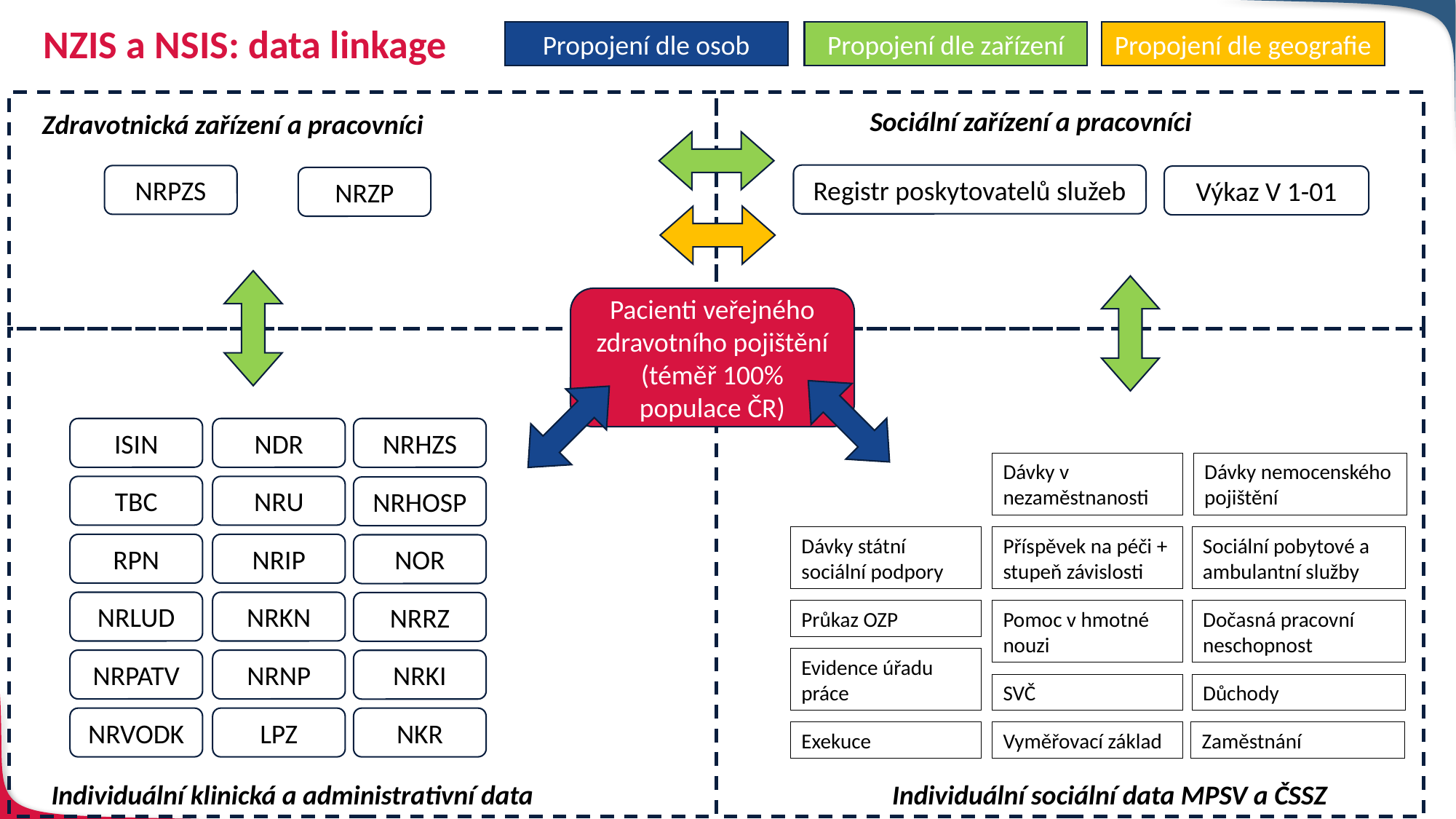

# NZIS a NSIS: data linkage
Propojení dle osob
Propojení dle zařízení
Propojení dle geografie

Sociální zařízení a pracovníci
Zdravotnická zařízení a pracovníci

Registr poskytovatelů služeb
NRPZS
Výkaz V 1-01
NRZP

Pacienti veřejného zdravotního pojištění (téměř 100% populace ČR)

ISIN
NDR
NRHZS
Dávky v nezaměstnanosti
Dávky nemocenského pojištění
TBC
NRU
NRHOSP
Dávky státní sociální podpory
Příspěvek na péči + stupeň závislosti
Sociální pobytové a ambulantní služby
RPN
NRIP
NOR
NRLUD
NRKN
NRRZ
Průkaz OZP
Pomoc v hmotné nouzi
Dočasná pracovní neschopnost
Evidence úřadu práce
NRPATV
NRNP
NRKI
SVČ
Důchody
NRVODK
LPZ
NKR
Exekuce
Vyměřovací základ
Zaměstnání
Individuální klinická a administrativní data
Individuální sociální data MPSV a ČSSZ